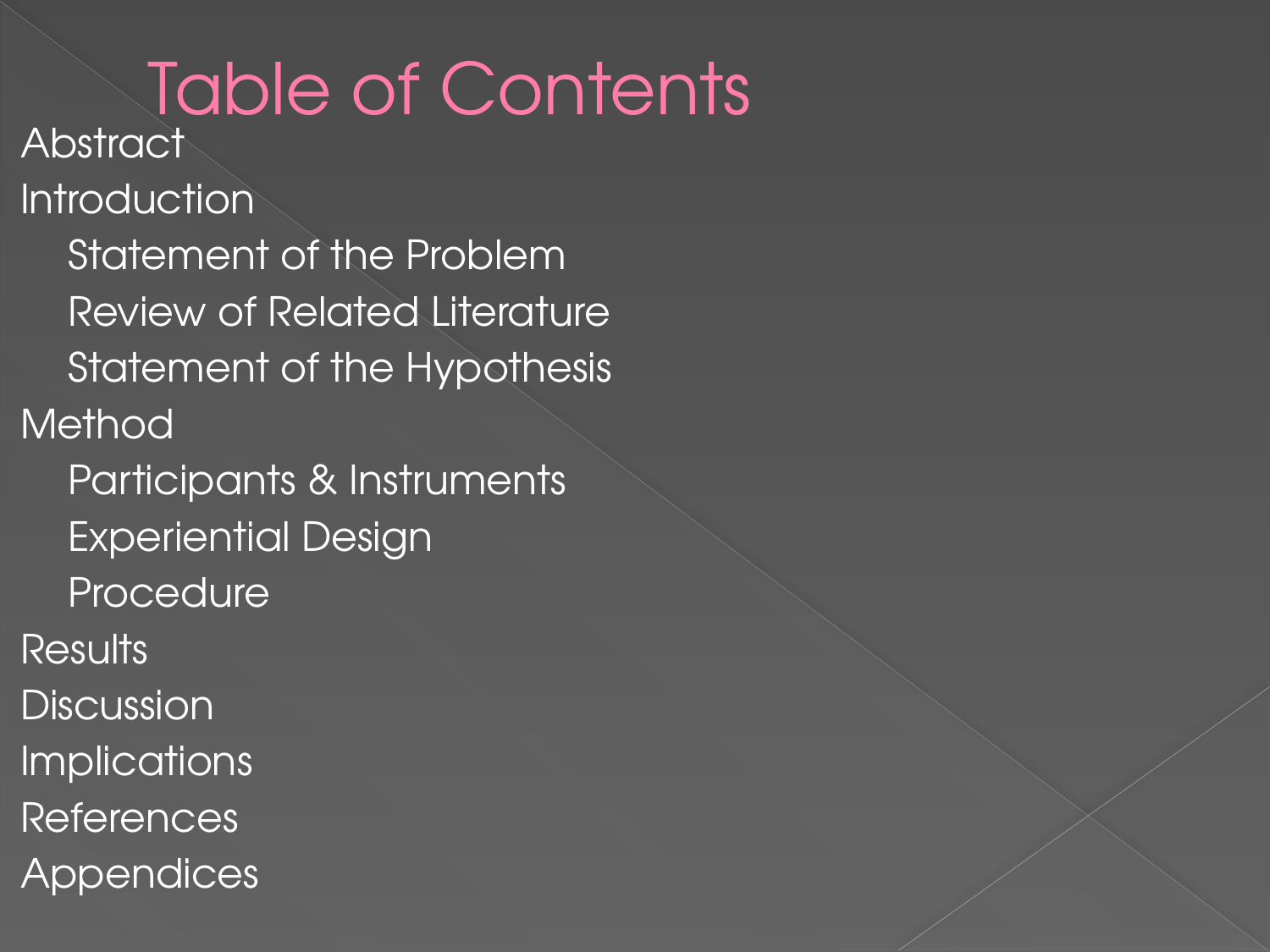

# Table of Contents
Abstract
Introduction
	Statement of the Problem
	Review of Related Literature
	Statement of the Hypothesis
Method
	Participants & Instruments
	Experiential Design
	Procedure
Results
Discussion
Implications
References
Appendices